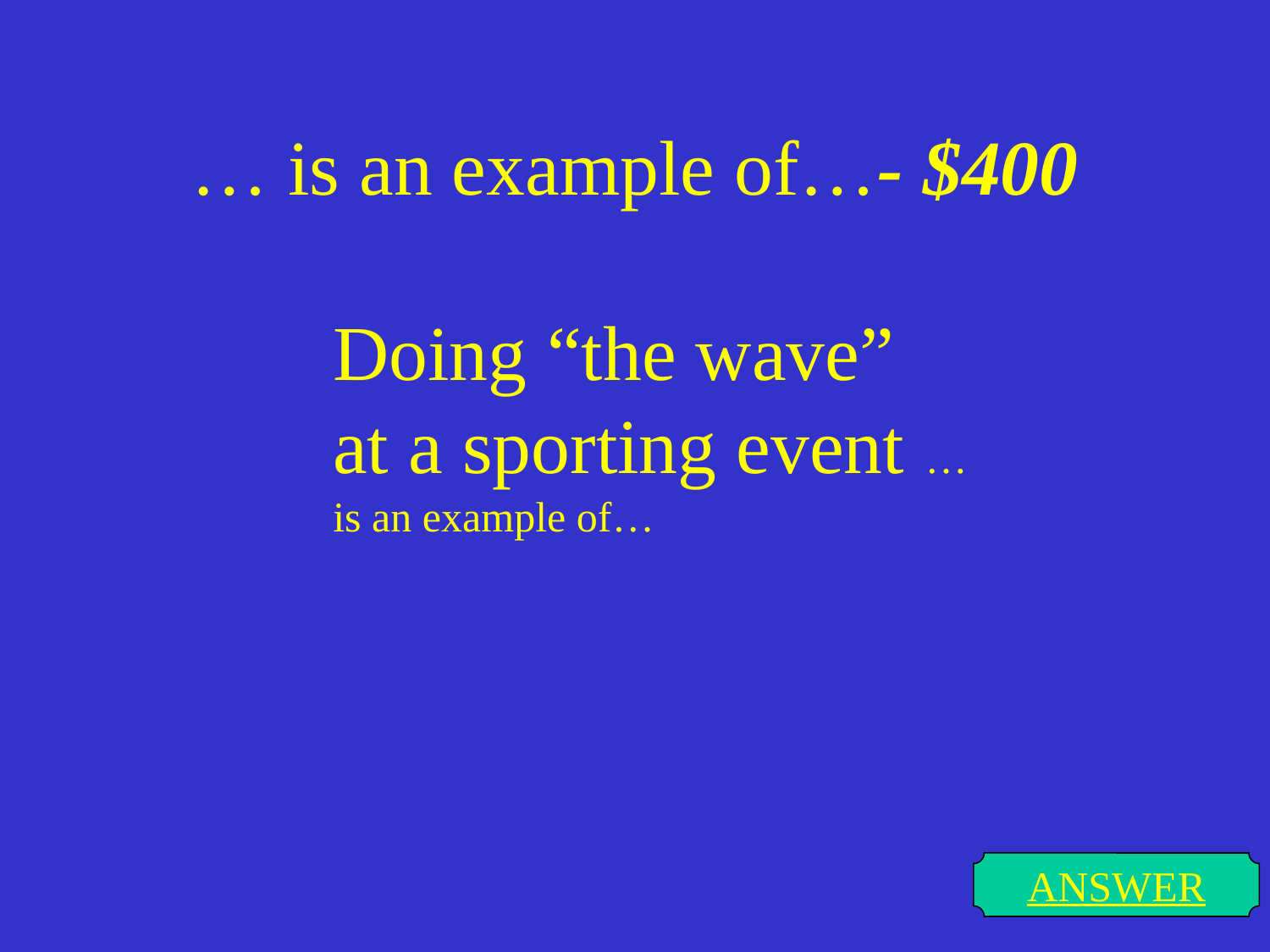

# … is an example of…- $400
Doing “the wave” at a sporting event … is an example of…

ANSWER